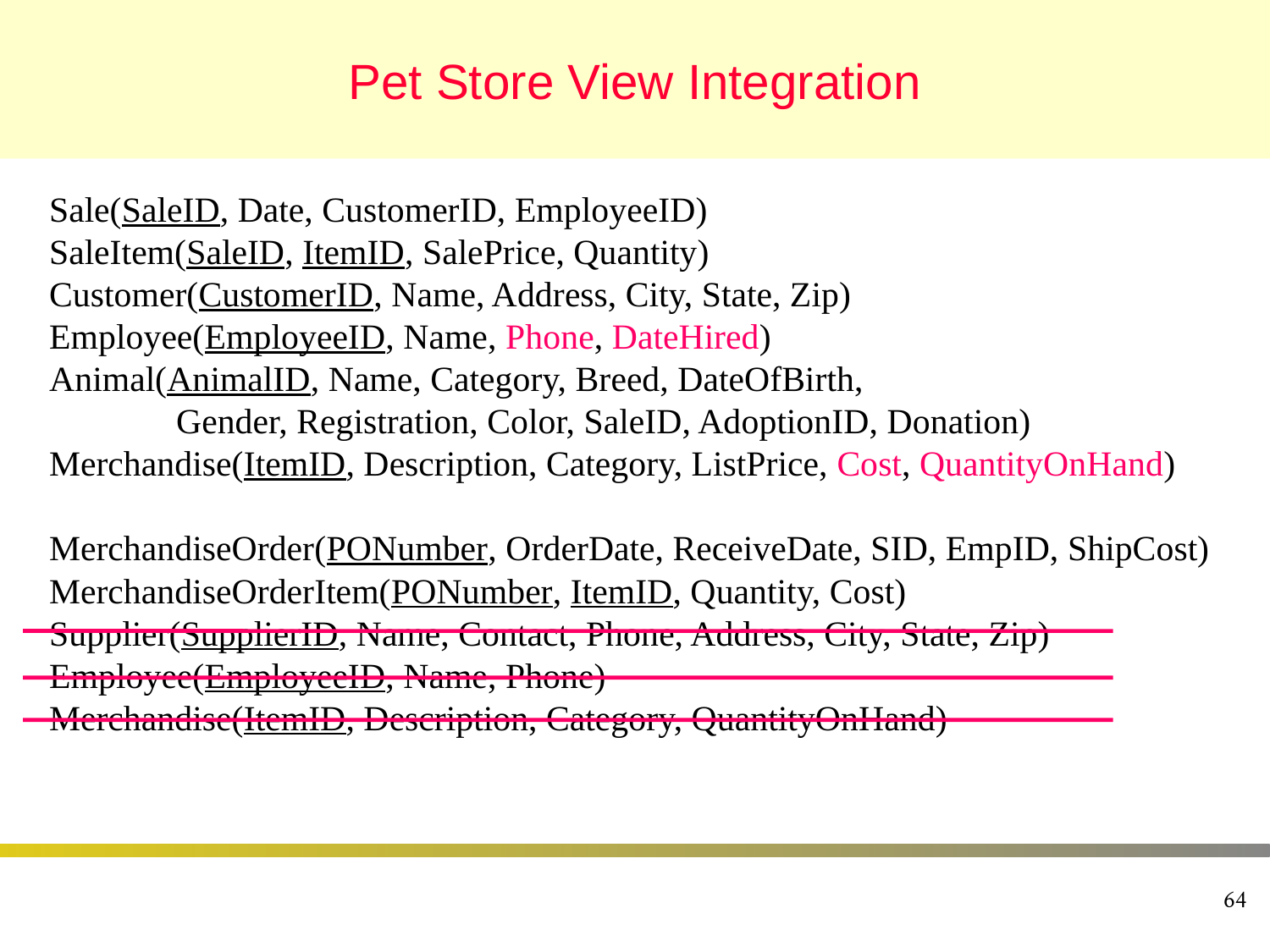

# Pet Store View Integration
Sale(SaleID, Date, CustomerID, EmployeeID)
SaleItem(SaleID, ItemID, SalePrice, Quantity)
Customer(CustomerID, Name, Address, City, State, Zip)
Employee(EmployeeID, Name, Phone, DateHired)
Animal(AnimalID, Name, Category, Breed, DateOfBirth,
	Gender, Registration, Color, SaleID, AdoptionID, Donation)
Merchandise(ItemID, Description, Category, ListPrice, Cost, QuantityOnHand)

MerchandiseOrder(PONumber, OrderDate, ReceiveDate, SID, EmpID, ShipCost)
MerchandiseOrderItem(PONumber, ItemID, Quantity, Cost)
Supplier(SupplierID, Name, Contact, Phone, Address, City, State, Zip)
Employee(EmployeeID, Name, Phone)
Merchandise(ItemID, Description, Category, QuantityOnHand)

64